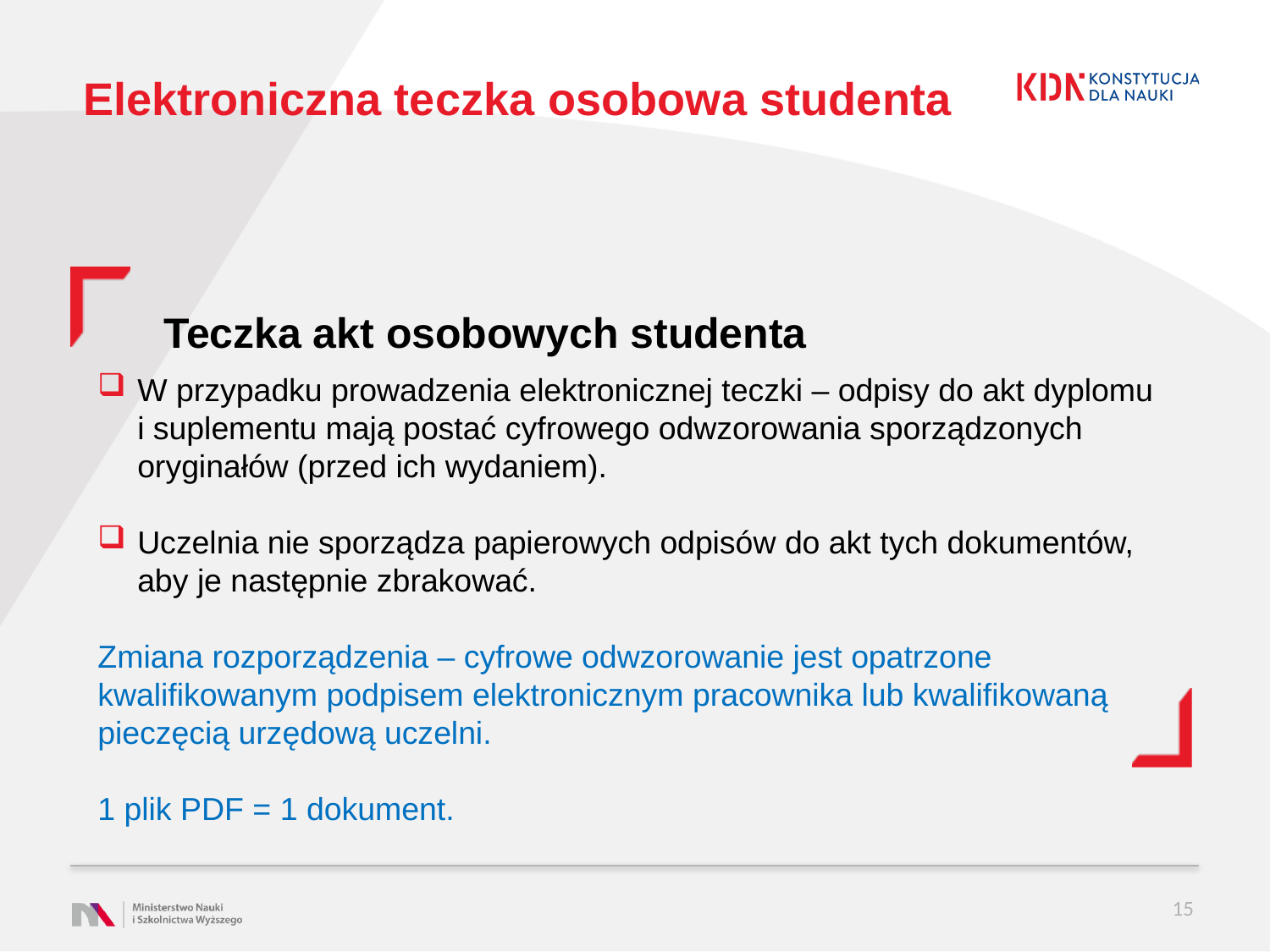

# Elektroniczna teczka osobowa studenta
Teczka akt osobowych studenta
W przypadku prowadzenia elektronicznej teczki – odpisy do akt dyplomu i suplementu mają postać cyfrowego odwzorowania sporządzonych oryginałów (przed ich wydaniem).

Uczelnia nie sporządza papierowych odpisów do akt tych dokumentów, aby je następnie zbrakować.

Zmiana rozporządzenia – cyfrowe odwzorowanie jest opatrzone kwalifikowanym podpisem elektronicznym pracownika lub kwalifikowaną pieczęcią urzędową uczelni.

1 plik PDF = 1 dokument.
15